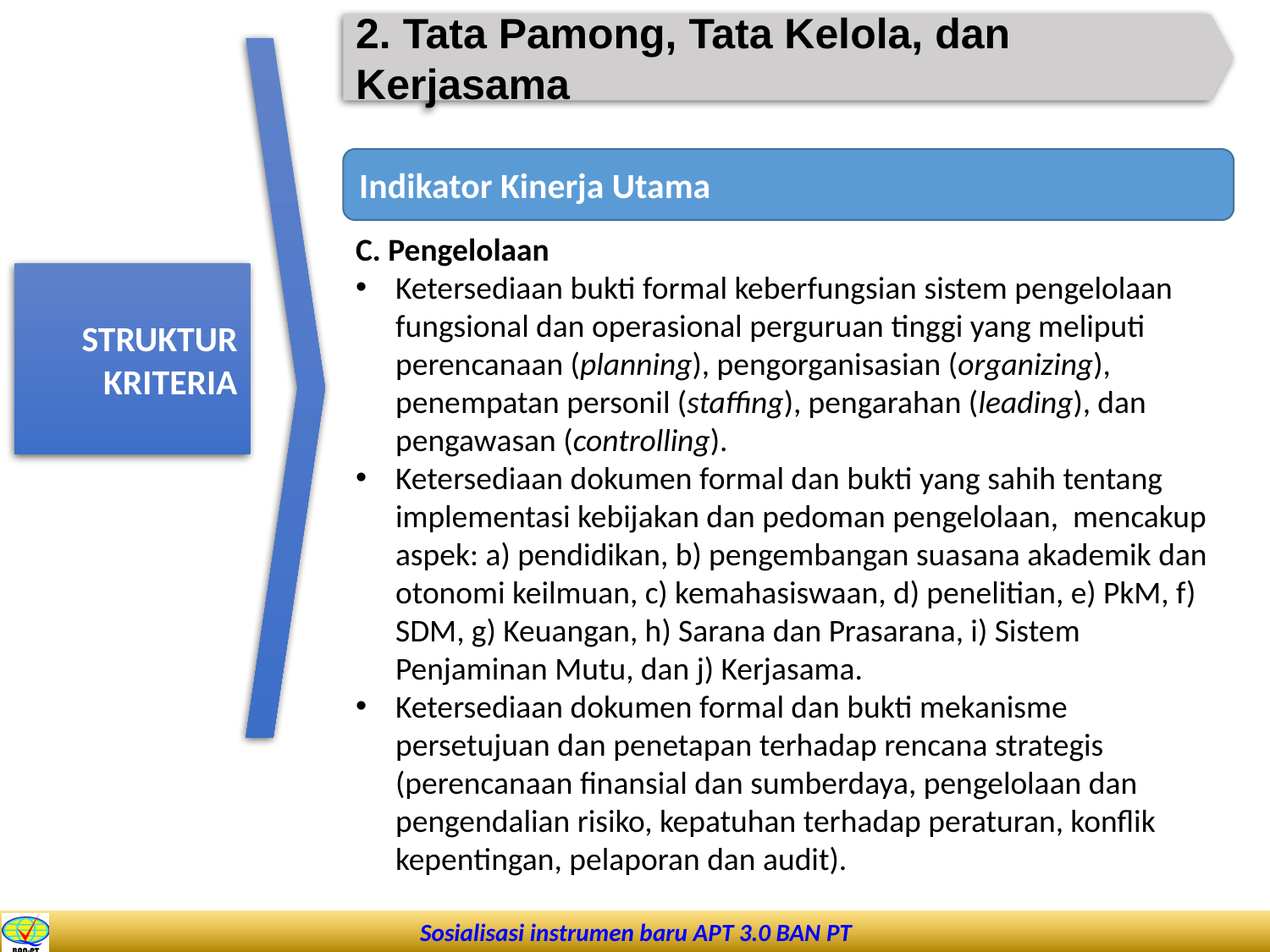

2. Tata Pamong, Tata Kelola, dan Kerjasama

Indikator Kinerja Utama
C. Pengelolaan
Ketersediaan bukti formal keberfungsian sistem pengelolaan fungsional dan operasional perguruan tinggi yang meliputi perencanaan (planning), pengorganisasian (organizing), penempatan personil (staffing), pengarahan (leading), dan pengawasan (controlling).
Ketersediaan dokumen formal dan bukti yang sahih tentang implementasi kebijakan dan pedoman pengelolaan,  mencakup aspek: a) pendidikan, b) pengembangan suasana akademik dan otonomi keilmuan, c) kemahasiswaan, d) penelitian, e) PkM, f) SDM, g) Keuangan, h) Sarana dan Prasarana, i) Sistem Penjaminan Mutu, dan j) Kerjasama.
Ketersediaan dokumen formal dan bukti mekanisme persetujuan dan penetapan terhadap rencana strategis (perencanaan finansial dan sumberdaya, pengelolaan dan pengendalian risiko, kepatuhan terhadap peraturan, konflik kepentingan, pelaporan dan audit).
STRUKTUR KRITERIA